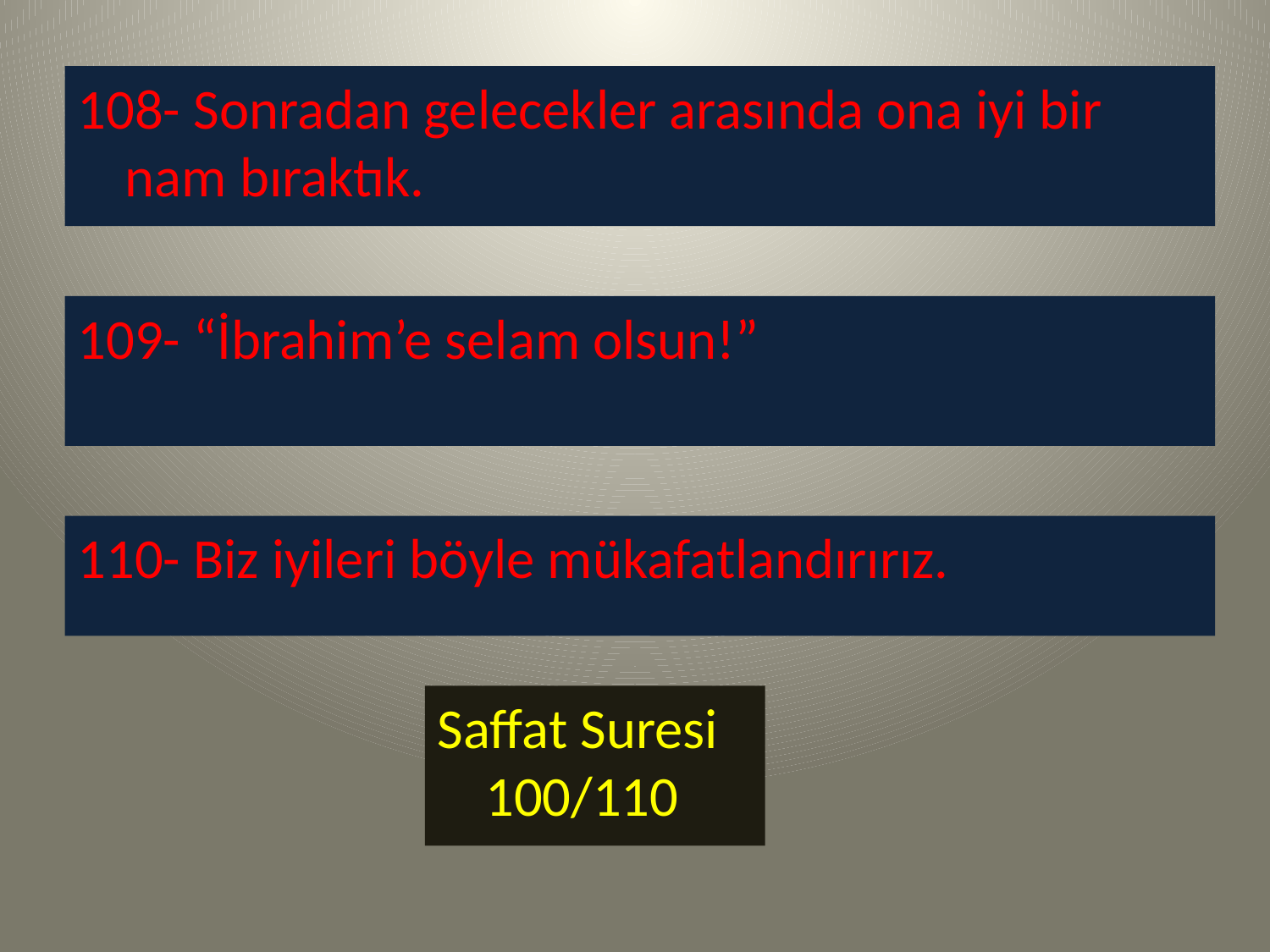

108- Sonradan gelecekler arasında ona iyi bir nam bıraktık.
109- “İbrahim’e selam olsun!”
110- Biz iyileri böyle mükafatlandırırız.
Saffat Suresi 100/110